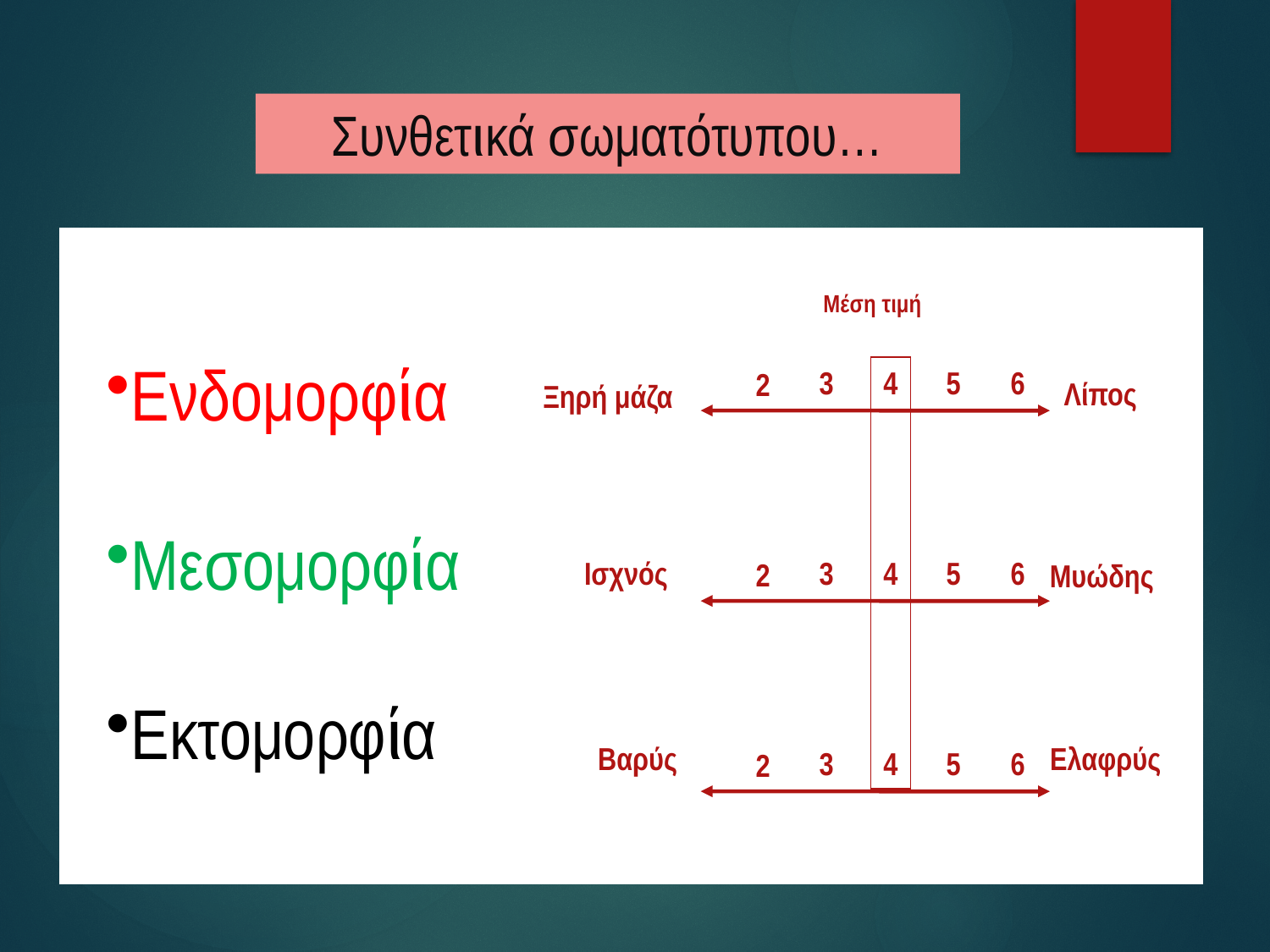

Συνθετικά σωματότυπου…

Μέση τιμή

Ενδομορφία

Μεσομορφία

Εκτομορφία
3

3

3
4

4

4
5

5

5
6

6

6
2

2

2
Λίπος
Ξηρή μάζα

Ισχνός
Μυώδης

Βαρύς
Ελαφρύς